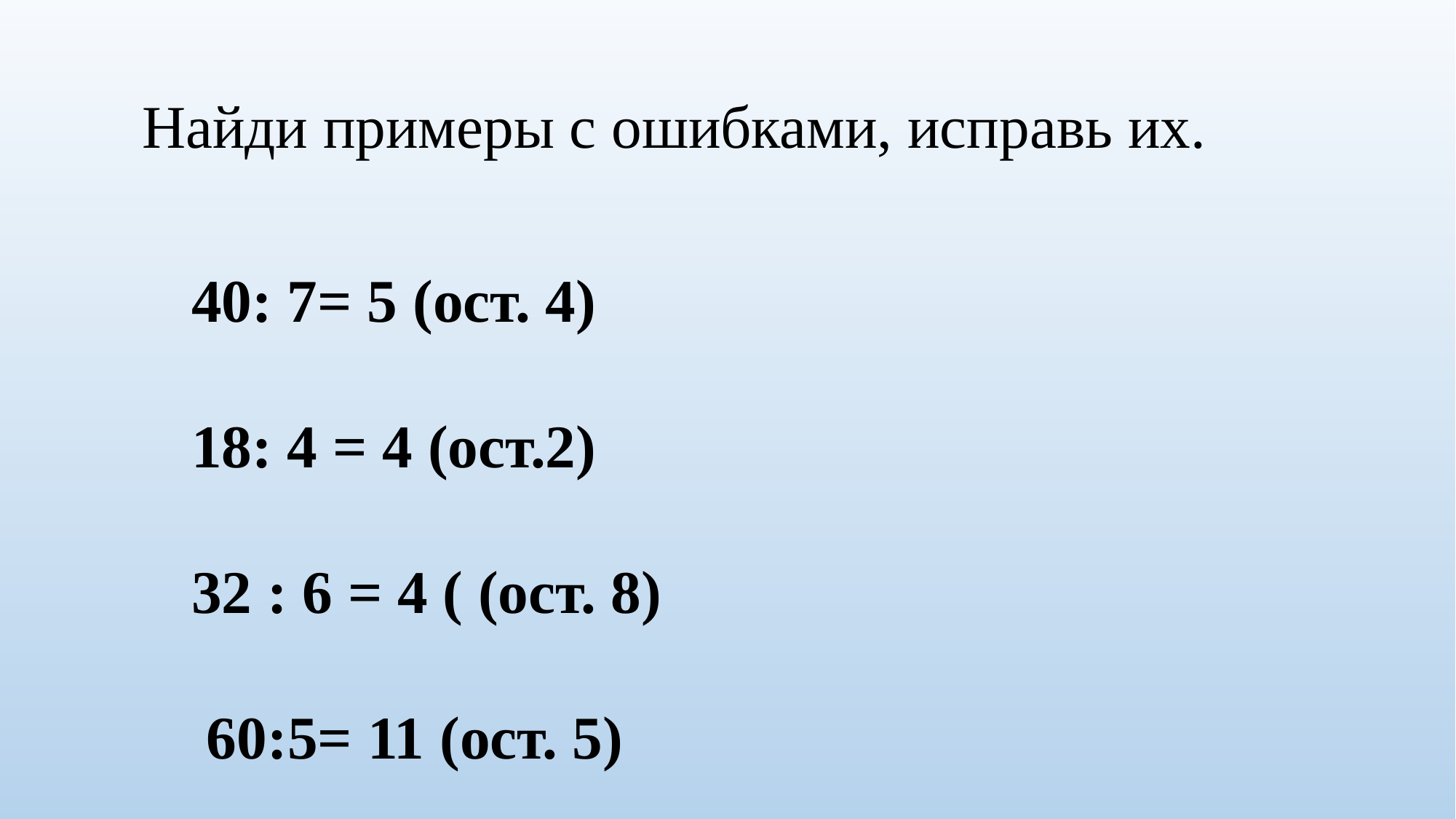

Найди примеры с ошибками, исправь их.
40: 7= 5 (ост. 4)

18: 4 = 4 (ост.2)

32 : 6 = 4 ( (ост. 8)

 60:5= 11 (ост. 5)